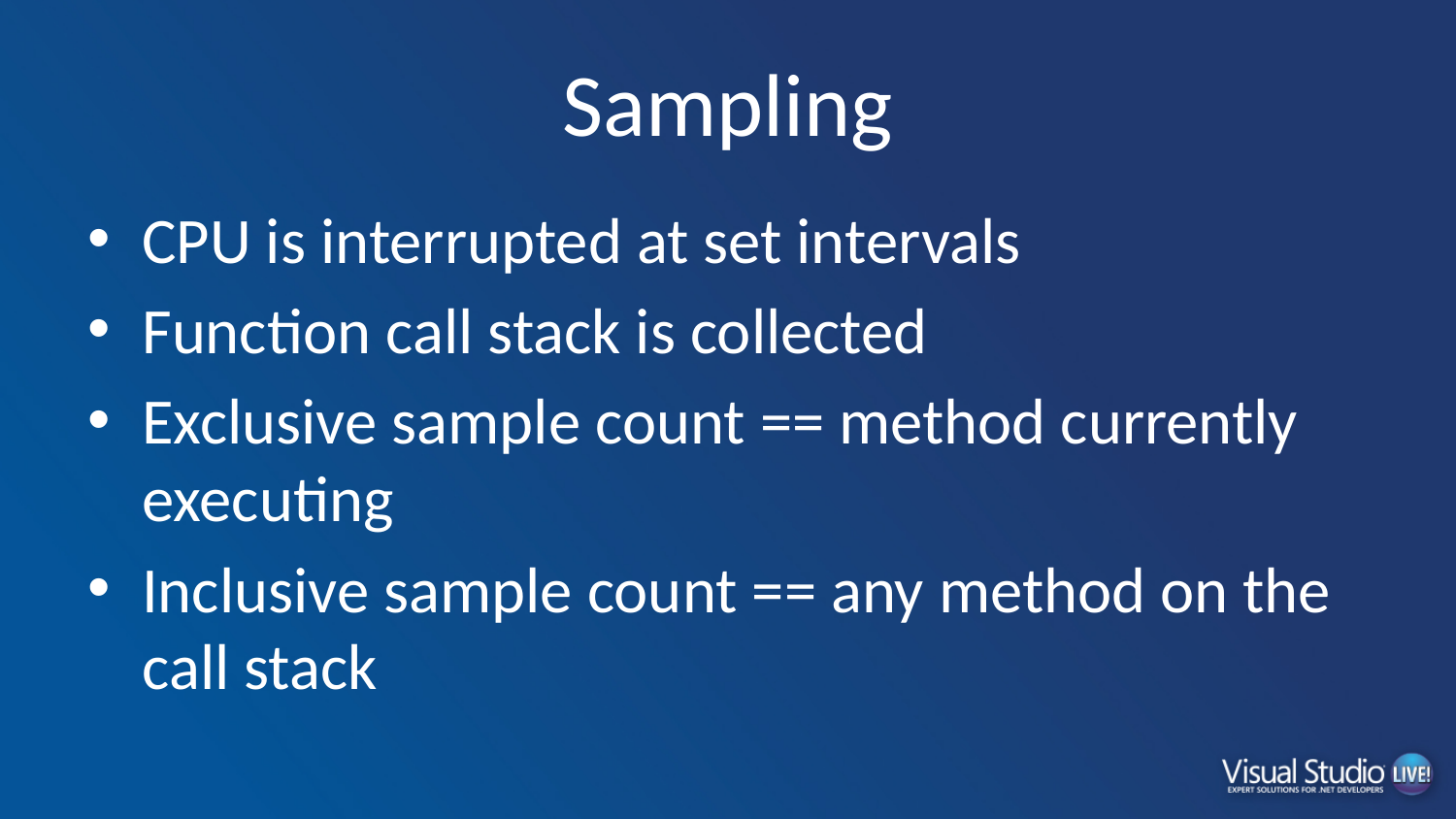

# Sampling
CPU is interrupted at set intervals
Function call stack is collected
Exclusive sample count == method currently executing
Inclusive sample count == any method on the call stack